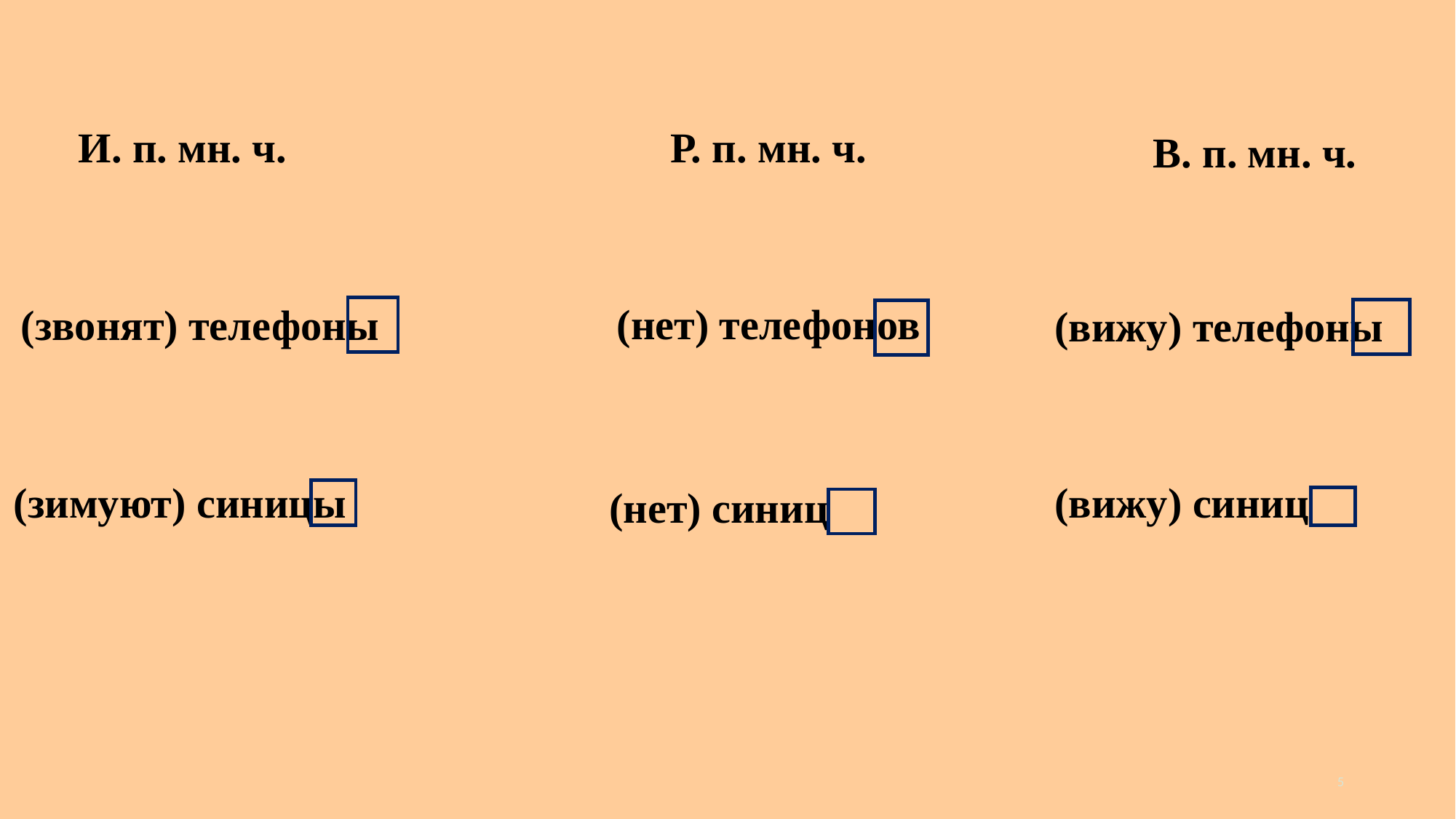

В. п. мн. ч.
И. п. мн. ч.
Р. п. мн. ч.
(нет) телефонов
(звонят) телефоны
(вижу) телефоны

(зимуют) синицы
(вижу) синиц
(нет) синиц

5